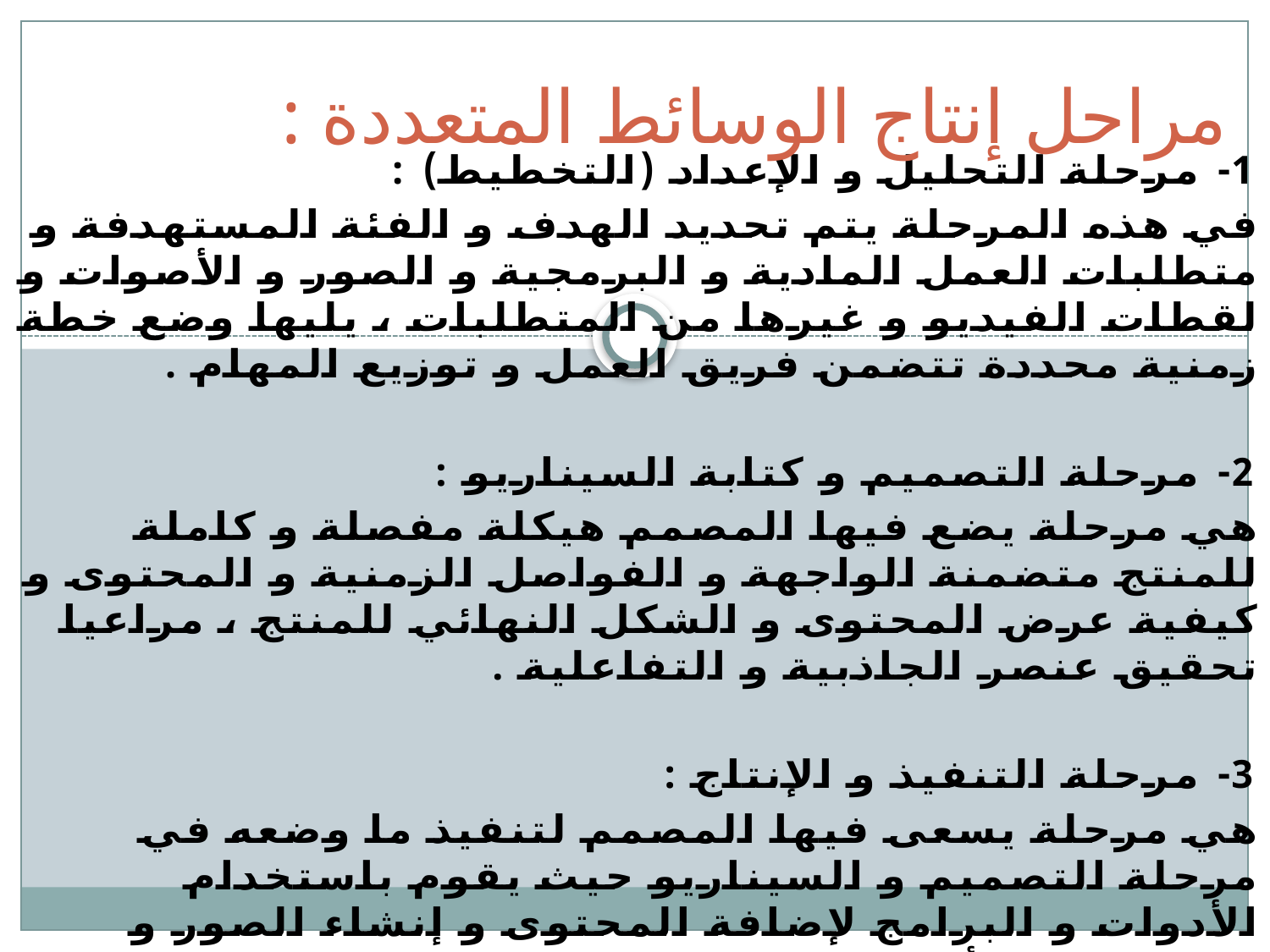

# مراحل إنتاج الوسائط المتعددة :
1- مرحلة التحليل و الإعداد (التخطيط) :
في هذه المرحلة يتم تحديد الهدف و الفئة المستهدفة و متطلبات العمل المادية و البرمجية و الصور و الأصوات و لقطات الفيديو و غيرها من المتطلبات ، يليها وضع خطة زمنية محددة تتضمن فريق العمل و توزيع المهام .

2- مرحلة التصميم و كتابة السيناريو :
هي مرحلة يضع فيها المصمم هيكلة مفصلة و كاملة للمنتج متضمنة الواجهة و الفواصل الزمنية و المحتوى و كيفية عرض المحتوى و الشكل النهائي للمنتج ، مراعيا تحقيق عنصر الجاذبية و التفاعلية .

3- مرحلة التنفيذ و الإنتاج :
هي مرحلة يسعى فيها المصمم لتنفيذ ما وضعه في مرحلة التصميم و السيناريو حيث يقوم باستخدام الأدوات و البرامج لإضافة المحتوى و إنشاء الصور و الحركات و الأفلام غير المتوفرة و الرابط بينها